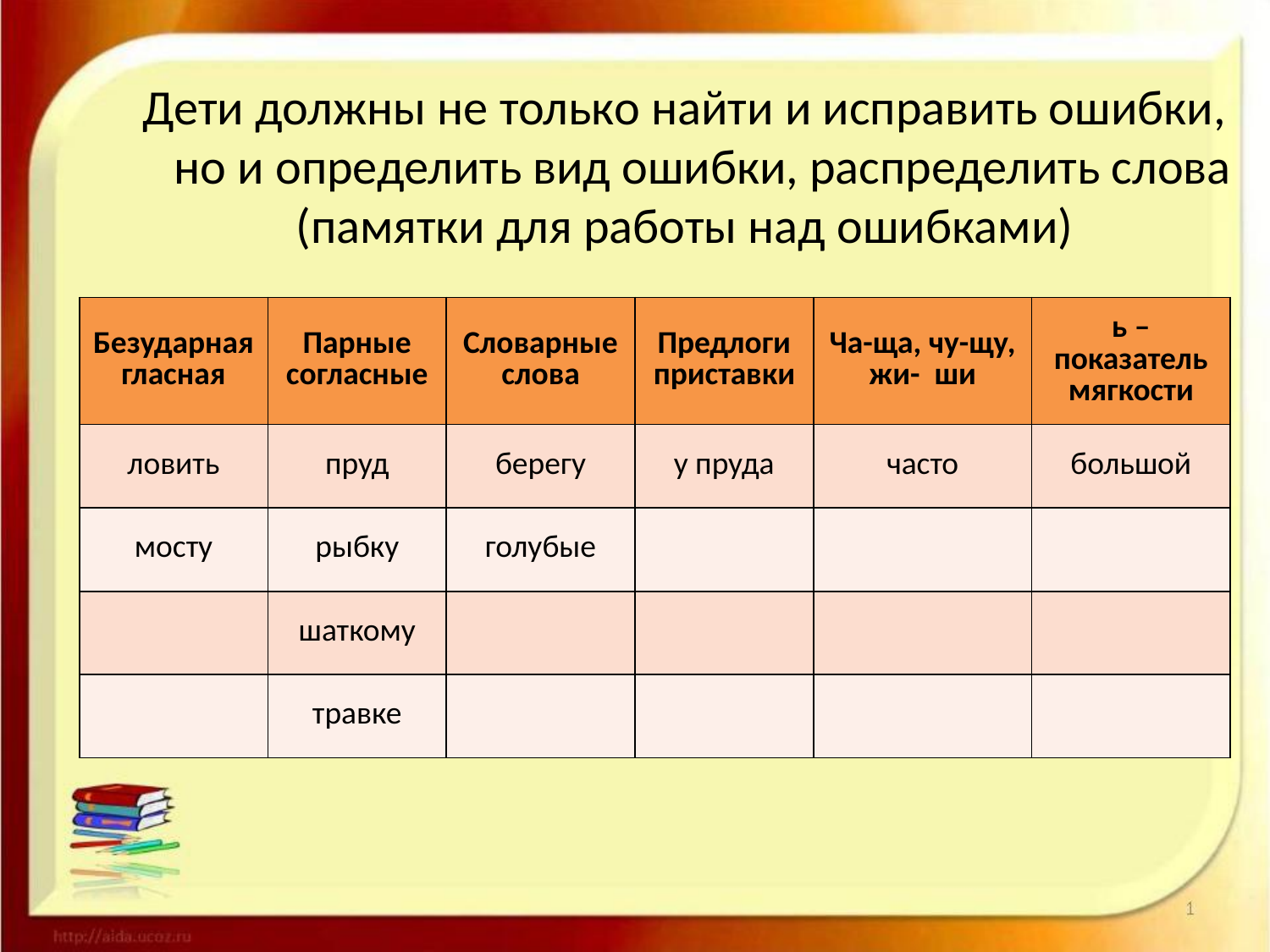

Дети должны не только найти и исправить ошибки, но и определить вид ошибки, распределить слова
(памятки для работы над ошибками)

| Безударная гласная | Парные согласные | Словарные слова | Предлоги приставки | Ча-ща, чу-щу, жи- ши | ь – показатель мягкости |
| --- | --- | --- | --- | --- | --- |
| ловить | пруд | берегу | у пруда | часто | большой |
| мосту | рыбку | голубые |  |  |  |
|  | шаткому |  |  |  |  |
|  | травке |  |  |  |  |